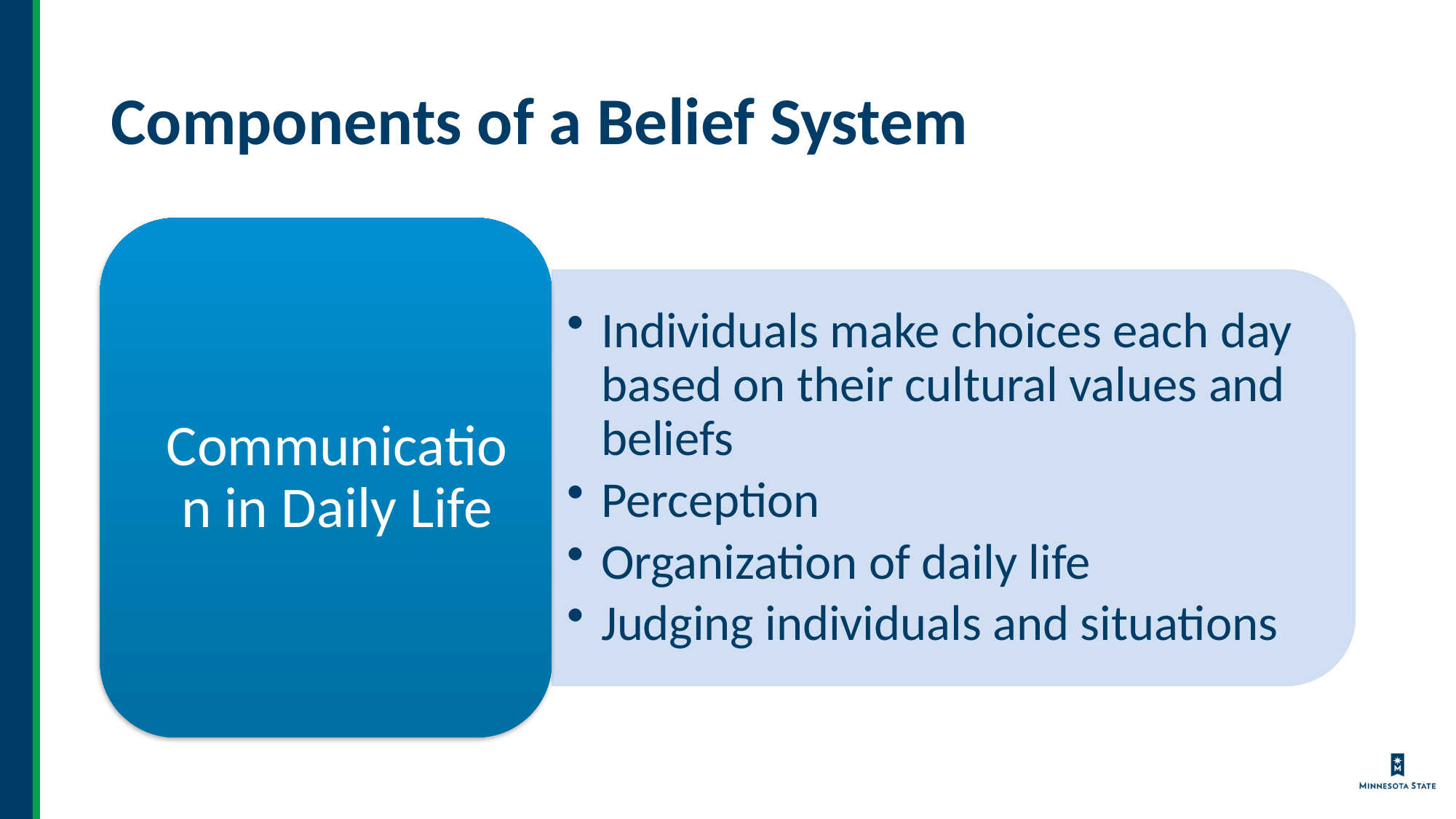

# Components of a Belief System
Individuals make choices each day based on their cultural values and beliefs
Perception
Organization of daily life
Judging individuals and situations
Communication in Daily Life